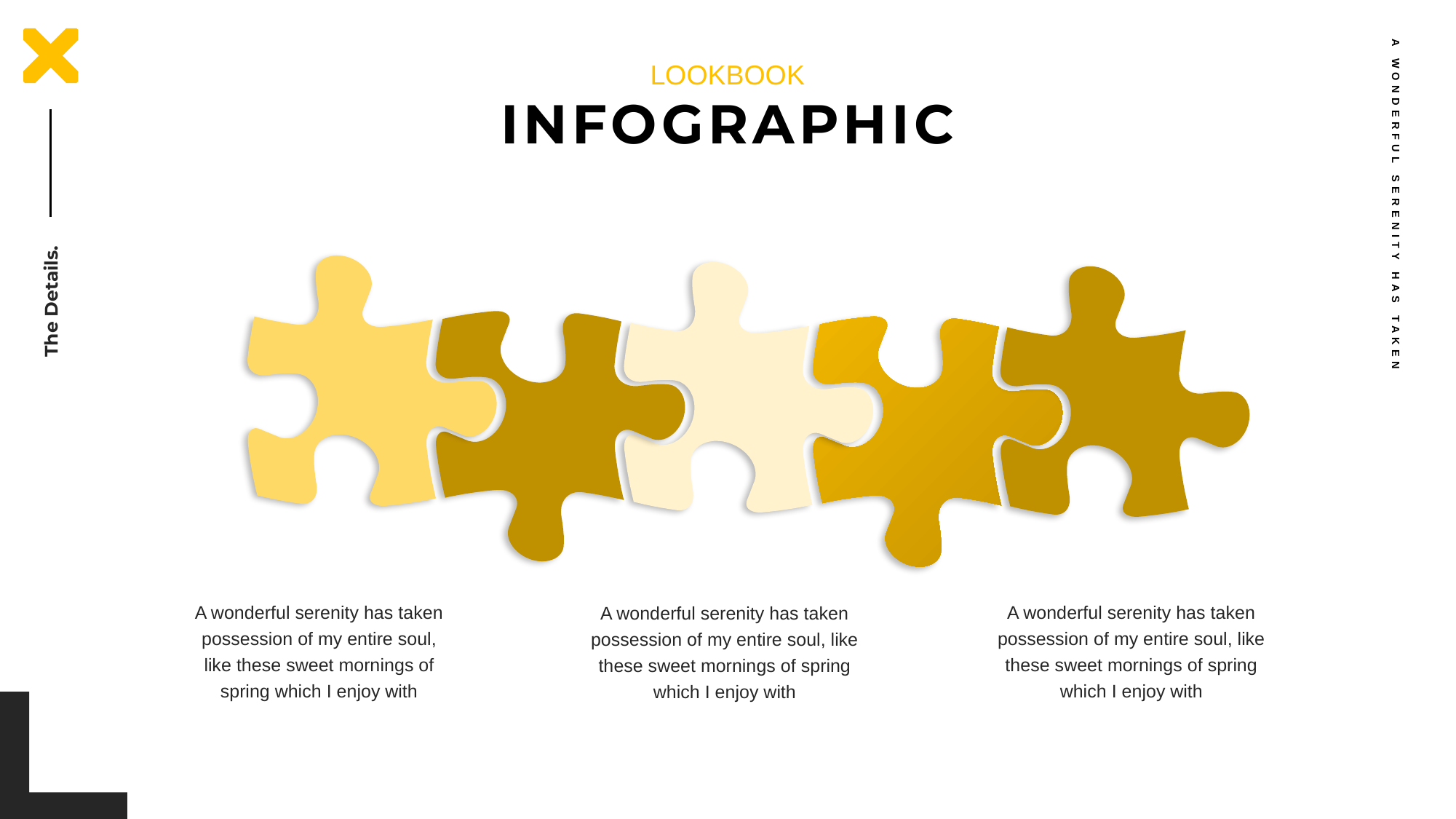

LOOKBOOK
INFOGRAPHIC
A WONDERFUL SERENITY HAS TAKEN
The Details.

A wonderful serenity has taken possession of my entire soul, like these sweet mornings of spring which I enjoy with
A wonderful serenity has taken possession of my entire soul, like these sweet mornings of spring which I enjoy with
A wonderful serenity has taken possession of my entire soul, like these sweet mornings of spring which I enjoy with